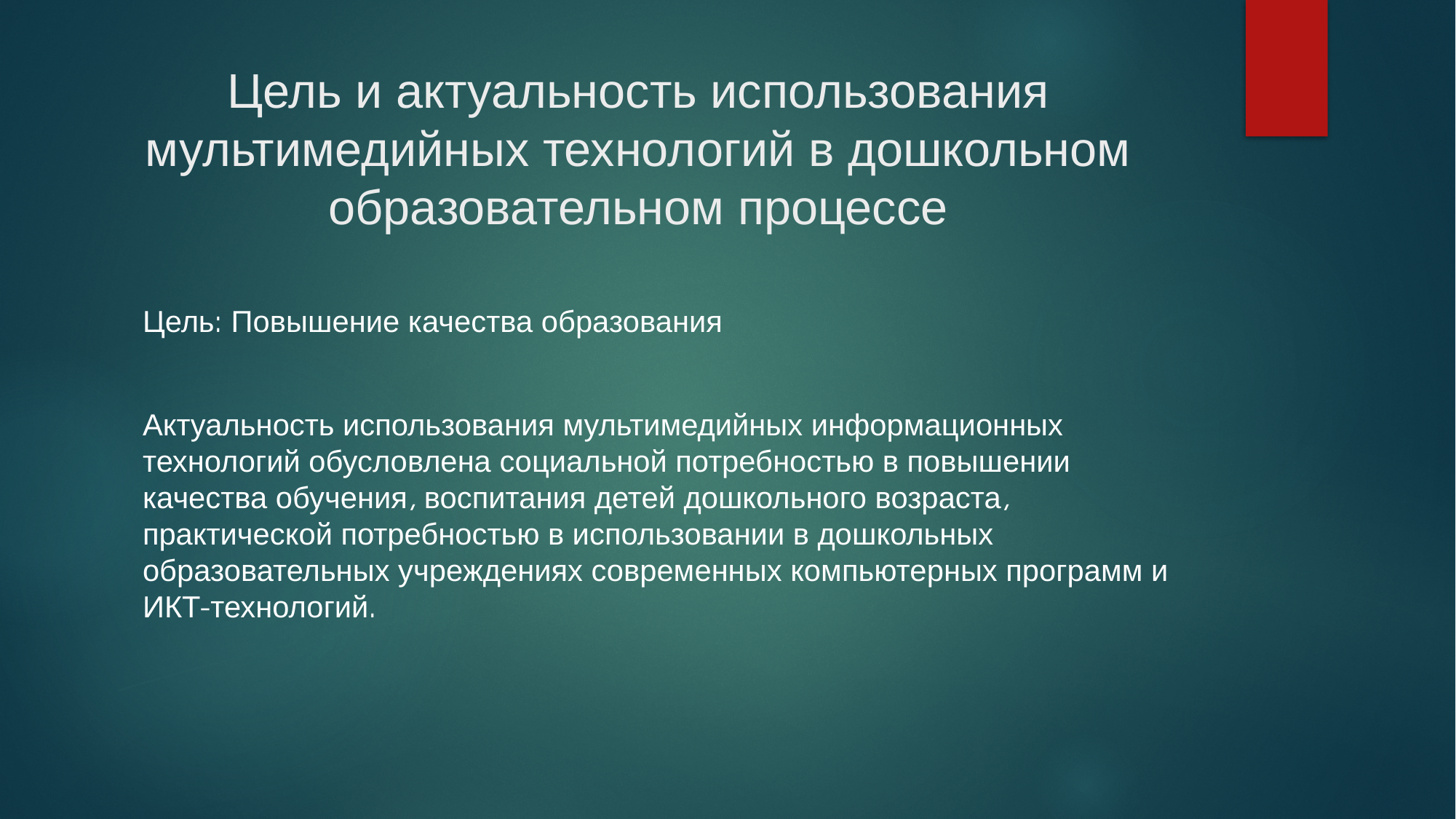

# Цель и актуальность использования мультимедийных технологий в дошкольном образовательном процессе

Цель: Повышение качества образования

Актуальность использования мультимедийных информационных технологий обусловлена социальной потребностью в повышении качества обучения, воспитания детей дошкольного возраста, практической потребностью в использовании в дошкольных образовательных учреждениях современных компьютерных программ и ИКТ-технологий.